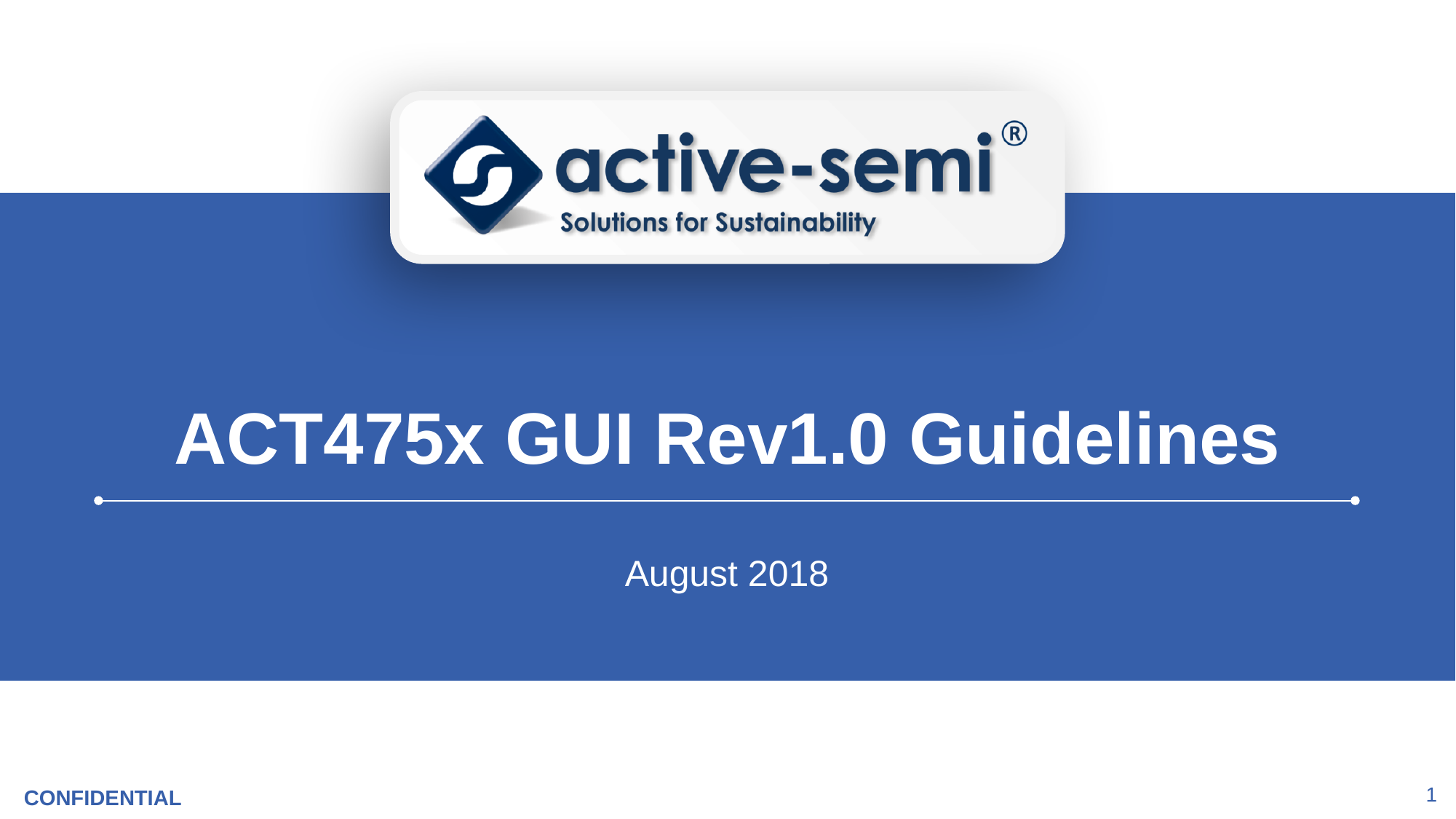

# ACT475x GUI Rev1.0 Guidelines

August 2018